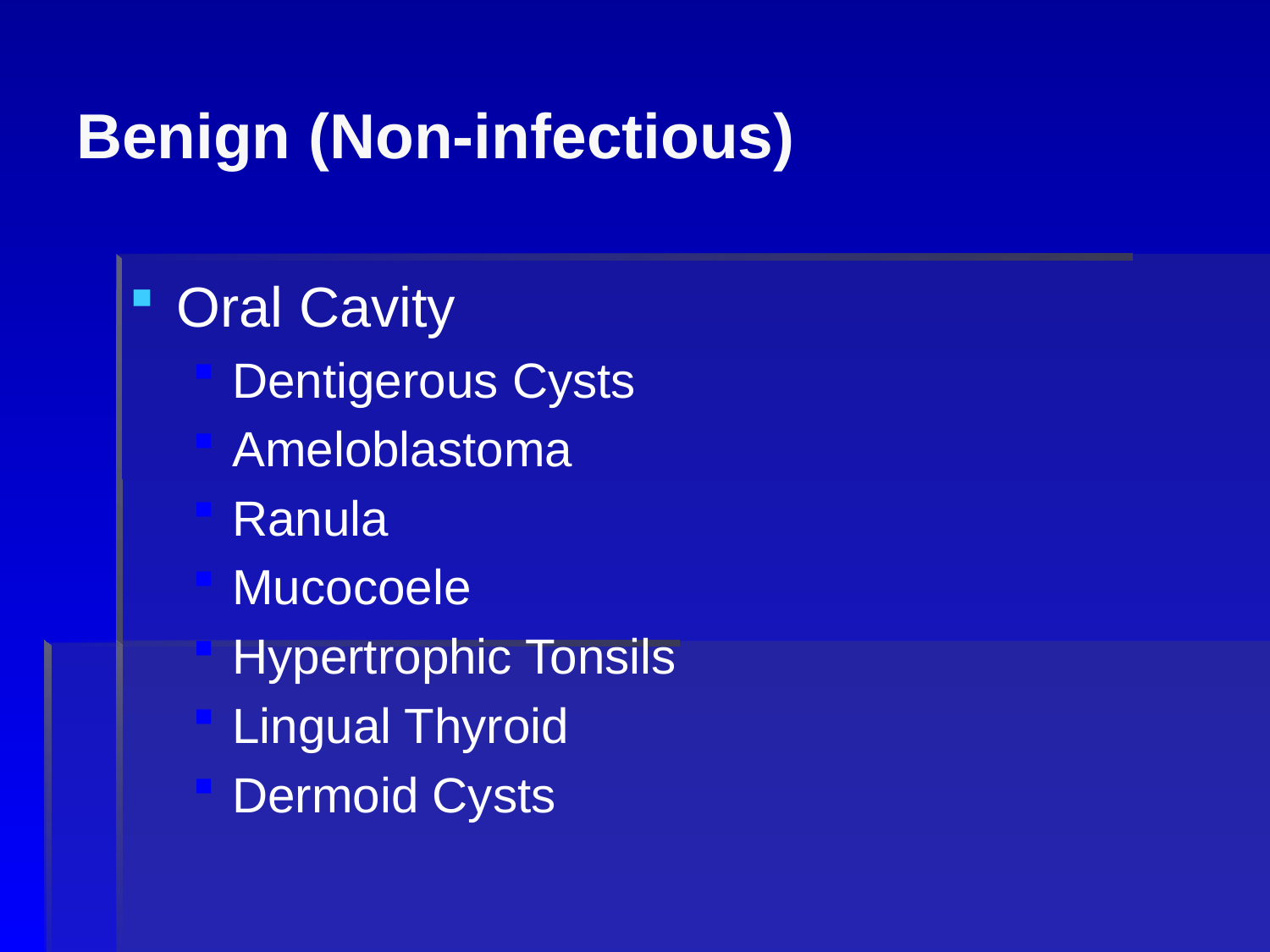

# Benign (Non-infectious)
Oral Cavity
Dentigerous Cysts
Ameloblastoma
Ranula
Mucocoele
Hypertrophic Tonsils
Lingual Thyroid
Dermoid Cysts